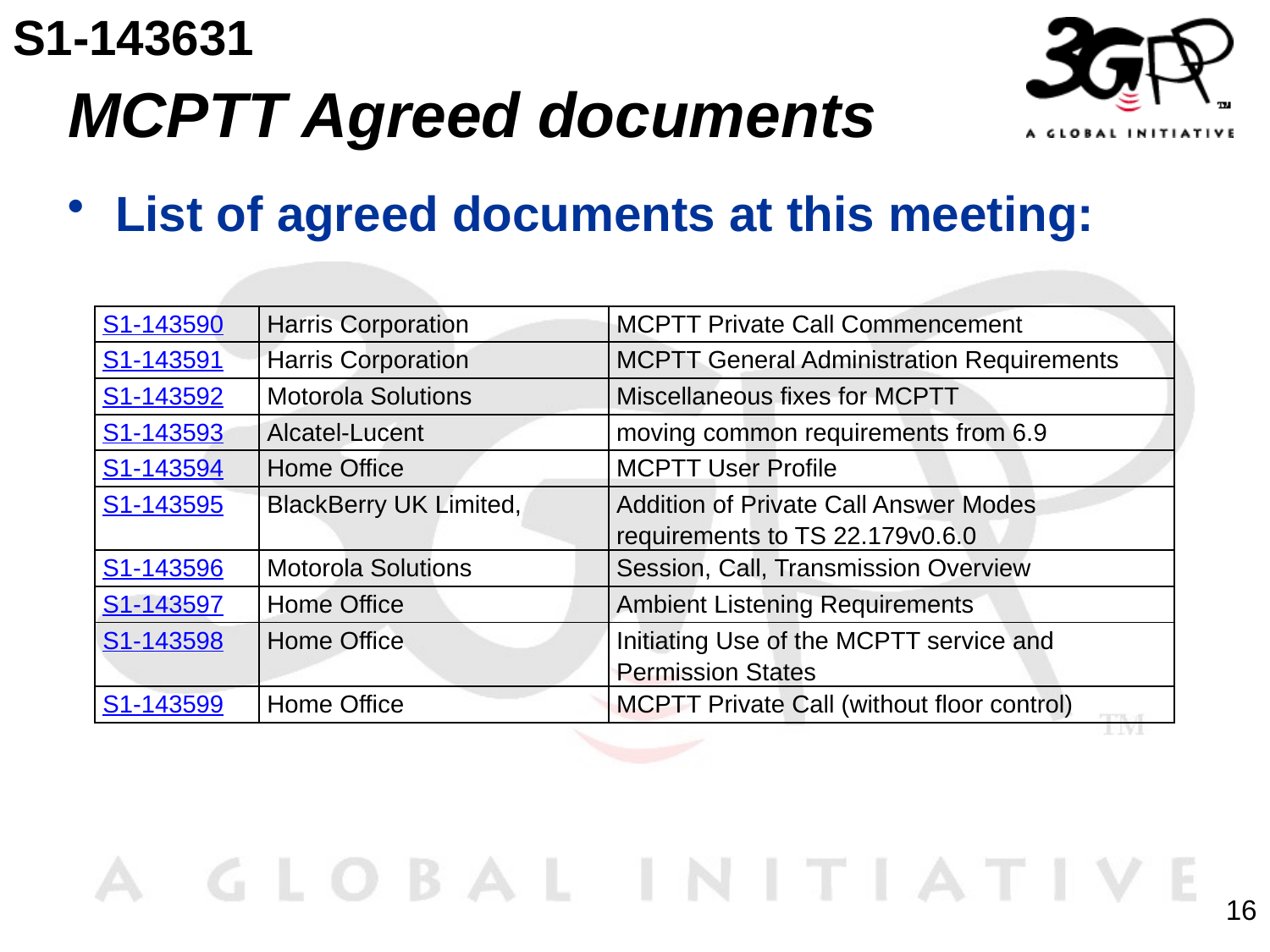

S1-143631
# MCPTT Agreed documents
List of agreed documents at this meeting:

| S1-143590 | Harris Corporation | MCPTT Private Call Commencement |
| --- | --- | --- |
| S1-143591 | Harris Corporation | MCPTT General Administration Requirements |
| S1-143592 | Motorola Solutions | Miscellaneous fixes for MCPTT |
| S1-143593 | Alcatel-Lucent | moving common requirements from 6.9 |
| S1-143594 | Home Office | MCPTT User Profile |
| S1-143595 | BlackBerry UK Limited, | Addition of Private Call Answer Modes requirements to TS 22.179v0.6.0 |
| S1-143596 | Motorola Solutions | Session, Call, Transmission Overview |
| S1-143597 | Home Office | Ambient Listening Requirements |
| S1-143598 | Home Office | Initiating Use of the MCPTT service and Permission States |
| S1-143599 | Home Office | MCPTT Private Call (without floor control) |
16